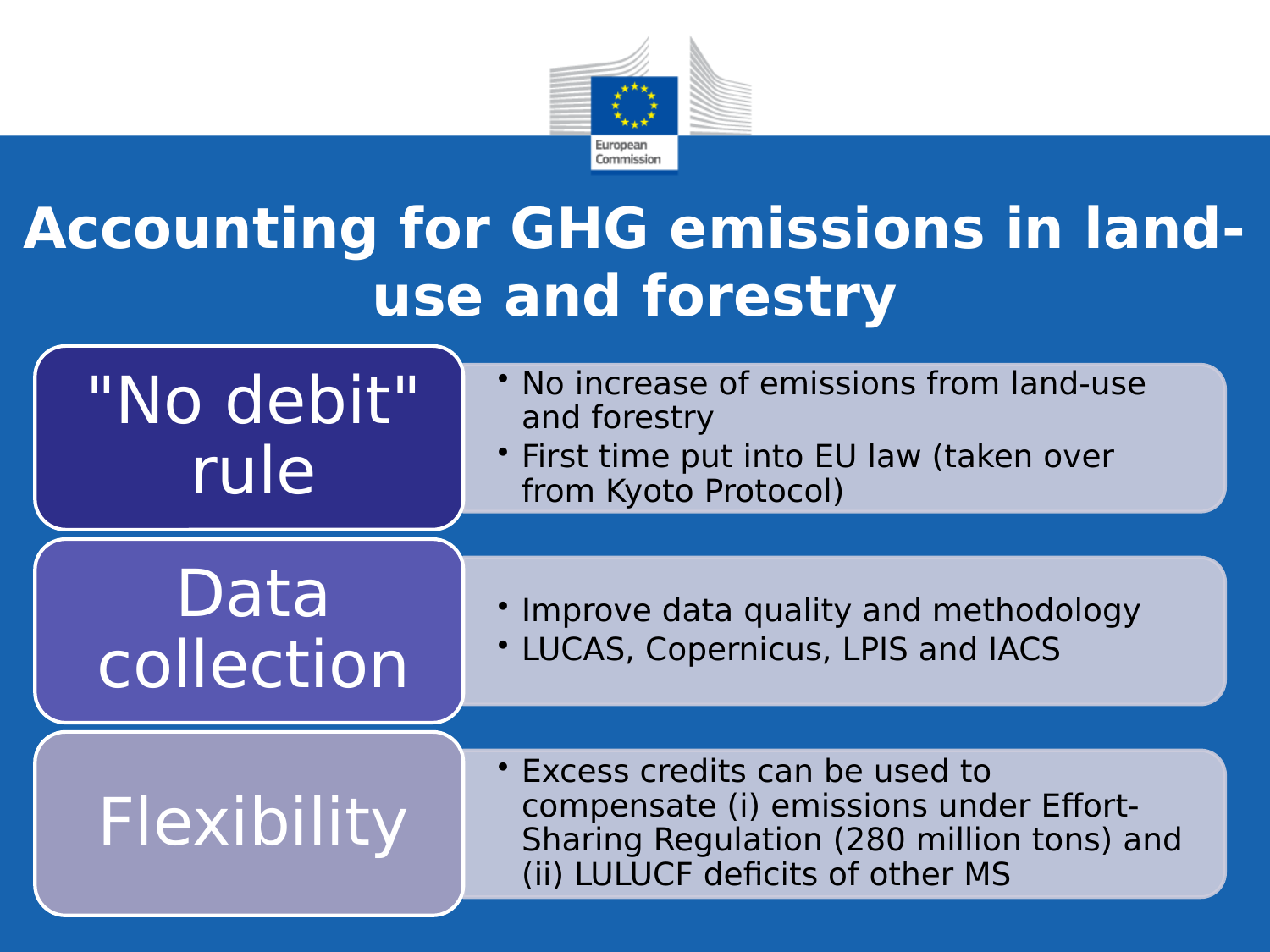

Accounting for GHG emissions in land-use and forestry
No increase of emissions from land-use and forestry
First time put into EU law (taken over from Kyoto Protocol)
"No debit" rule
Improve data quality and methodology
LUCAS, Copernicus, LPIS and IACS
Data collection
Excess credits can be used to compensate (i) emissions under Effort-Sharing Regulation (280 million tons) and (ii) LULUCF deficits of other MS
Flexibility